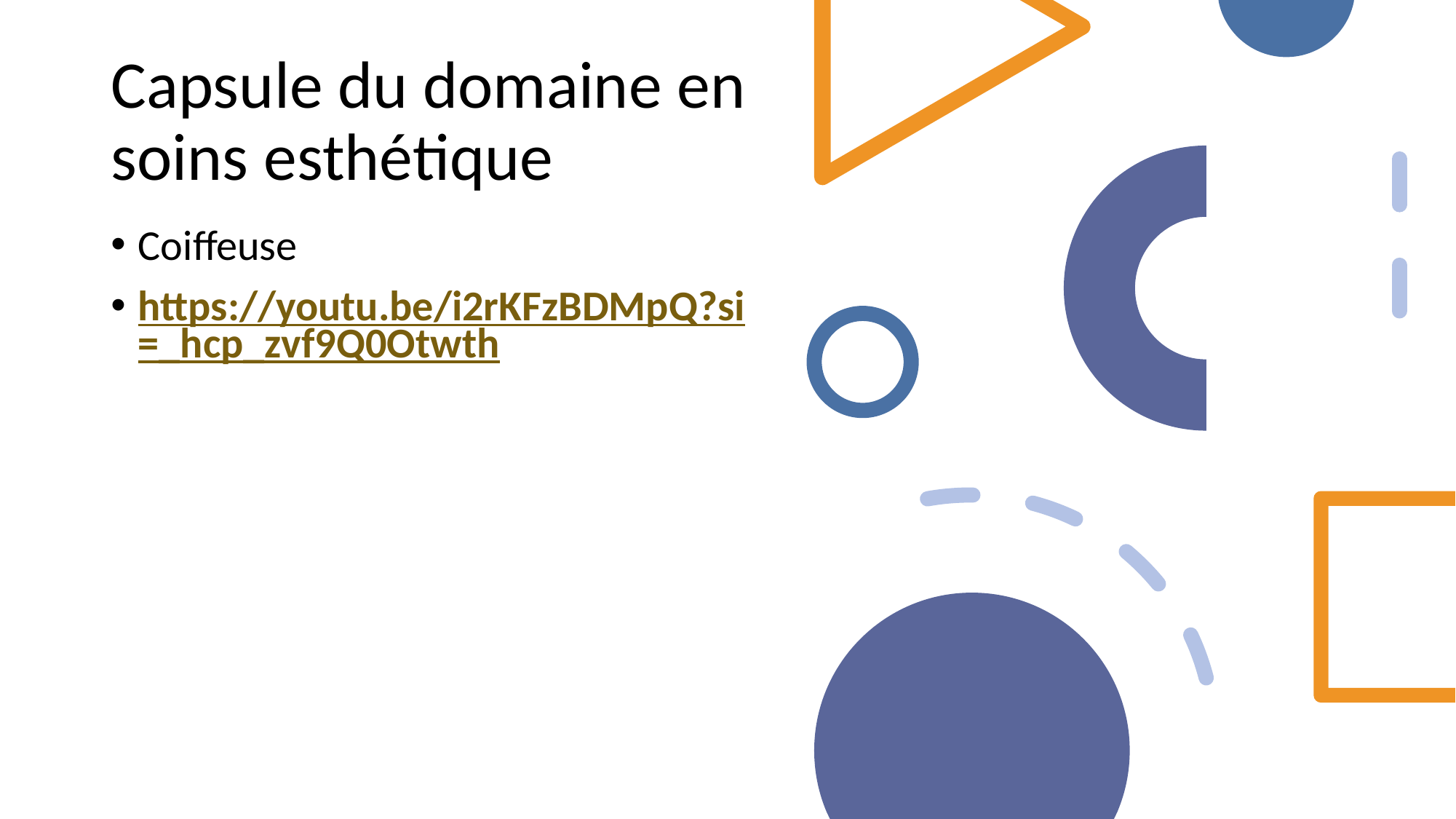

# Capsule du domaine en soins esthétique

Coiffeuse
https://youtu.be/i2rKFzBDMpQ?si=_hcp_zvf9Q0Otwth